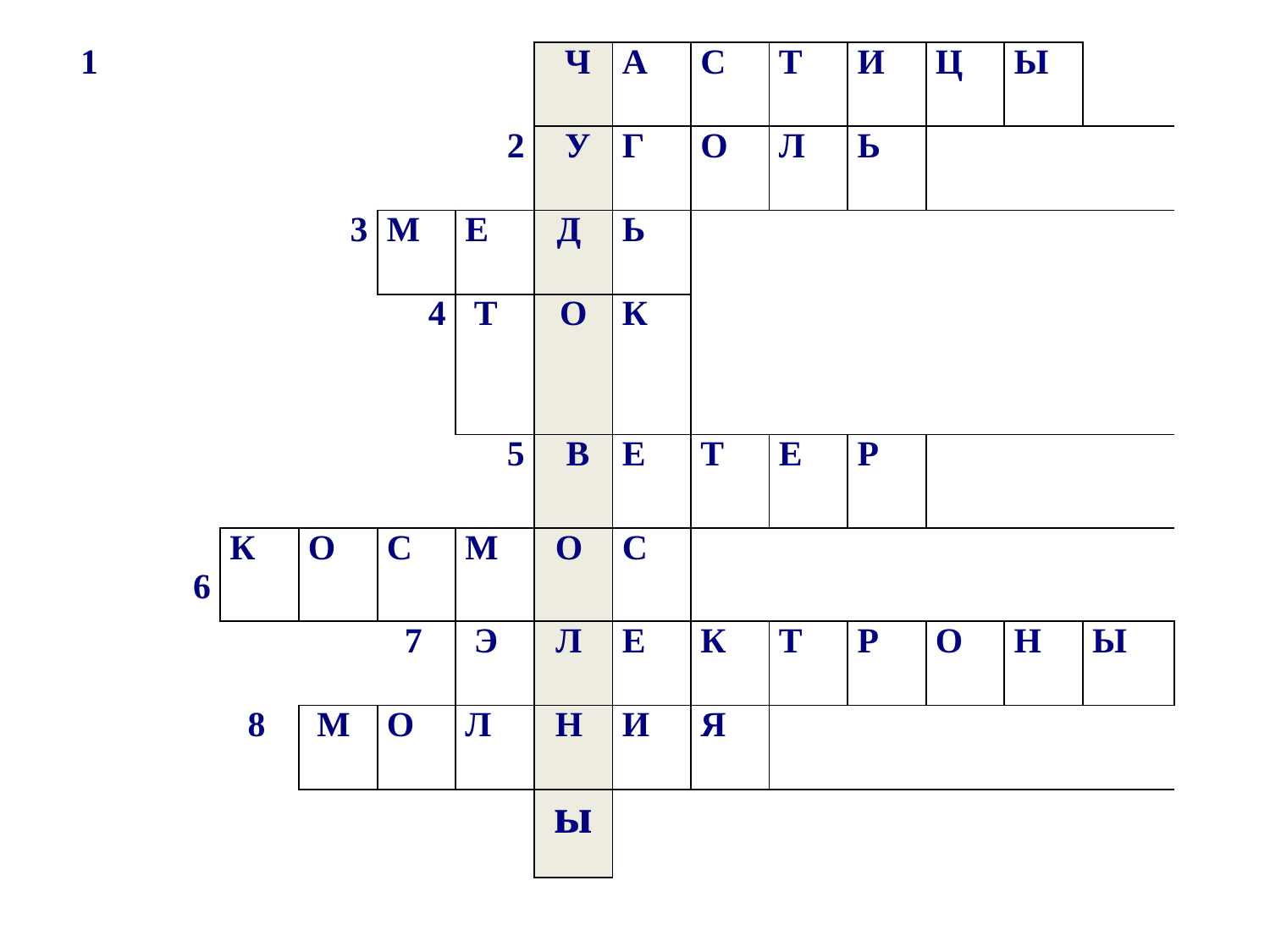

| 1 |  |  |  |  |  | Ч | А | С | Т | И | Ц | Ы |  |
| --- | --- | --- | --- | --- | --- | --- | --- | --- | --- | --- | --- | --- | --- |
| 2 |  |  |  |  |  | У | Г | О | Л | Ь |  |  |  |
| 3 |  |  |  | М | Е | Д | Ь |  |  |  |  |  |  |
| 4 |  |  |  |  | Т | О | К |  |  |  |  |  |  |
| 5 |  |  |  |  |  | В | Е | Т | Е | Р |  |  |  |
| 6 |  | К | О | С | М | О | С |  |  |  |  |  |  |
|  |  |  |  | 7 | Э | Л | Е | К | Т | Р | О | Н | Ы |
|  |  | 8 | М | О | Л | Н | И | Я |  |  |  |  |  |
|  |  |  |  |  |  | ы |  |  |  |  |  |  |  |